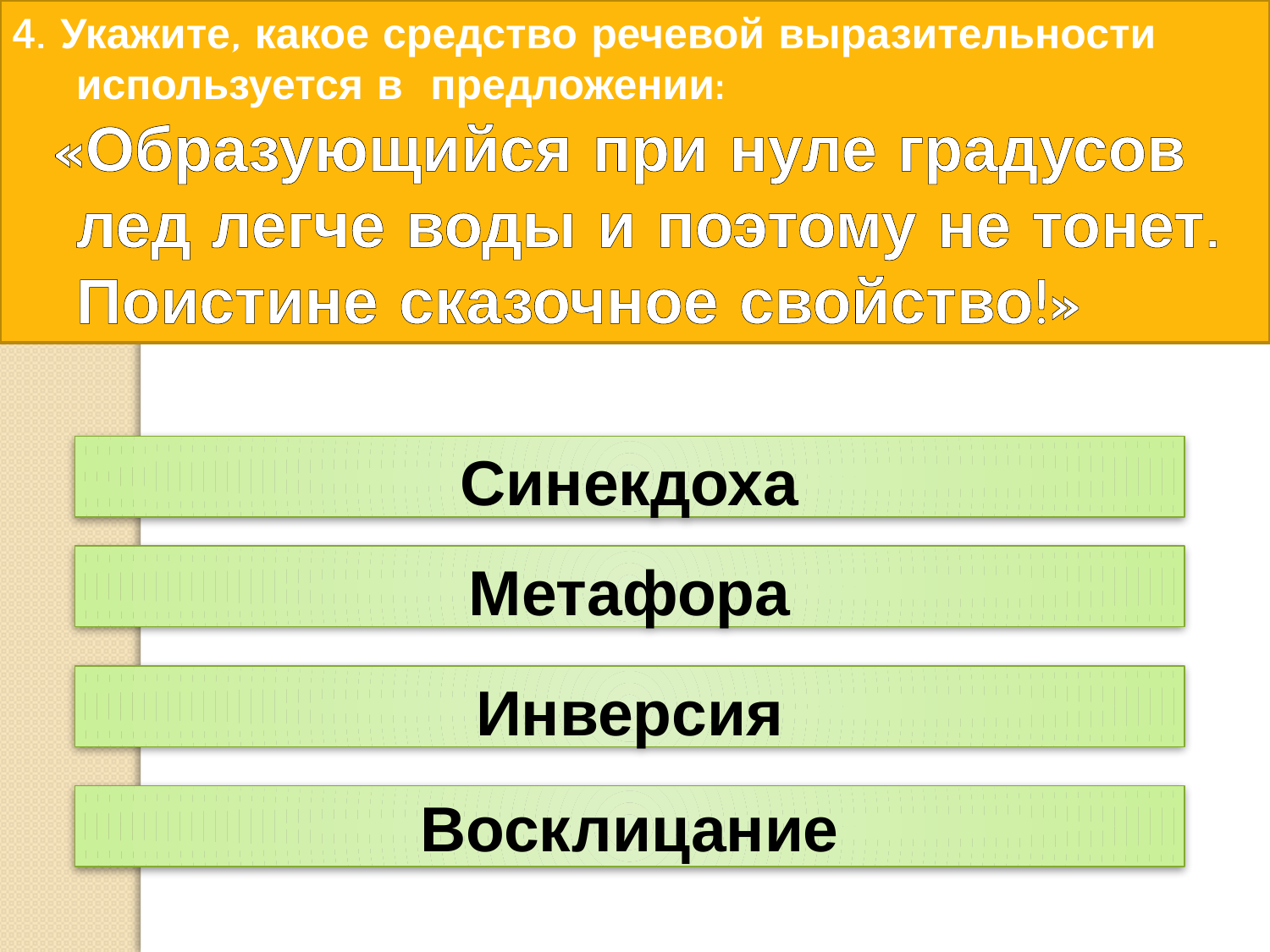

4. Укажите, какое средство речевой выразительности используется в  предложении:
   «Образующийся при нуле градусов лед легче воды и поэтому не тонет. Поистине сказочное свойство!»
Синекдоха
Метафора
Инверсия
Восклицание